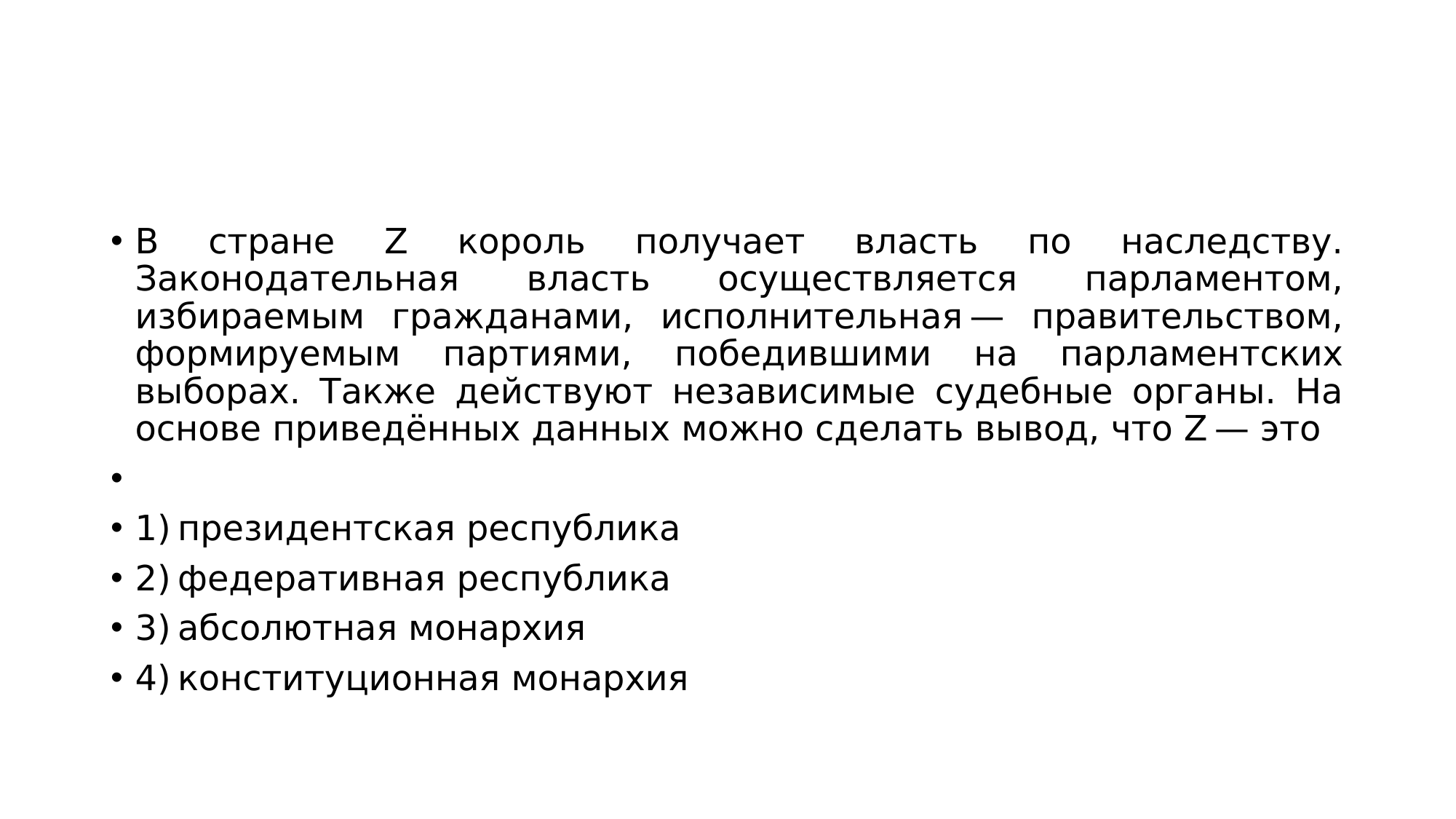

#
В стране Z король получает власть по наследству. Законодательная власть осуществляется парламентом, избираемым гражданами, исполнительная — правительством, формируемым партиями, победившими на парламентских выборах. Также действуют независимые судебные органы. На основе приведённых данных можно сделать вывод, что Z — это

1) президентская республика
2) федеративная республика
3) абсолютная монархия
4) конституционная монархия